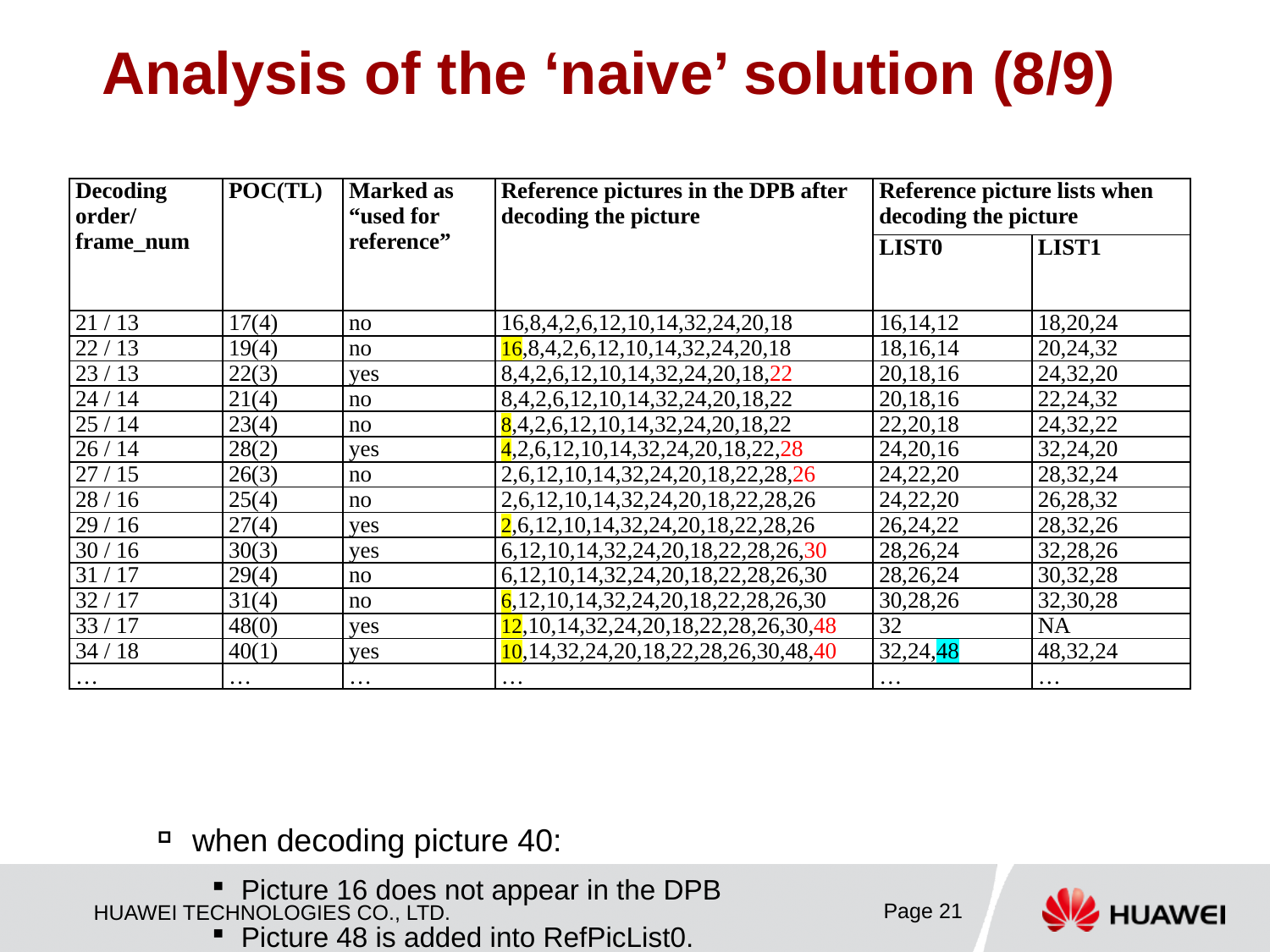

# Analysis of the ‘naive’ solution (8/9)

when decoding picture 40:
Picture 16 does not appear in the DPB
Picture 48 is added into RefPicList0.
| Decoding order/ frame\_num | POC(TL) | Marked as “used for reference” | Reference pictures in the DPB after decoding the picture | Reference picture lists when decoding the picture |  |
| --- | --- | --- | --- | --- | --- |
|  |  |  |  | LIST0 | LIST1 |
| 21 / 13 | 17(4) | no | 16,8,4,2,6,12,10,14,32,24,20,18 | 16,14,12 | 18,20,24 |
| 22 / 13 | 19(4) | no | 16,8,4,2,6,12,10,14,32,24,20,18 | 18,16,14 | 20,24,32 |
| 23 / 13 | 22(3) | yes | 8,4,2,6,12,10,14,32,24,20,18,22 | 20,18,16 | 24,32,20 |
| 24 / 14 | 21(4) | no | 8,4,2,6,12,10,14,32,24,20,18,22 | 20,18,16 | 22,24,32 |
| 25 / 14 | 23(4) | no | 8,4,2,6,12,10,14,32,24,20,18,22 | 22,20,18 | 24,32,22 |
| 26 / 14 | 28(2) | yes | 4,2,6,12,10,14,32,24,20,18,22,28 | 24,20,16 | 32,24,20 |
| 27 / 15 | 26(3) | no | 2,6,12,10,14,32,24,20,18,22,28,26 | 24,22,20 | 28,32,24 |
| 28 / 16 | 25(4) | no | 2,6,12,10,14,32,24,20,18,22,28,26 | 24,22,20 | 26,28,32 |
| 29 / 16 | 27(4) | yes | 2,6,12,10,14,32,24,20,18,22,28,26 | 26,24,22 | 28,32,26 |
| 30 / 16 | 30(3) | yes | 6,12,10,14,32,24,20,18,22,28,26,30 | 28,26,24 | 32,28,26 |
| 31 / 17 | 29(4) | no | 6,12,10,14,32,24,20,18,22,28,26,30 | 28,26,24 | 30,32,28 |
| 32 / 17 | 31(4) | no | 6,12,10,14,32,24,20,18,22,28,26,30 | 30,28,26 | 32,30,28 |
| 33 / 17 | 48(0) | yes | 12,10,14,32,24,20,18,22,28,26,30,48 | 32 | NA |
| 34 / 18 | 40(1) | yes | 10,14,32,24,20,18,22,28,26,30,48,40 | 32,24,48 | 48,32,24 |
| … | … | … | … | … | … |
Page 21